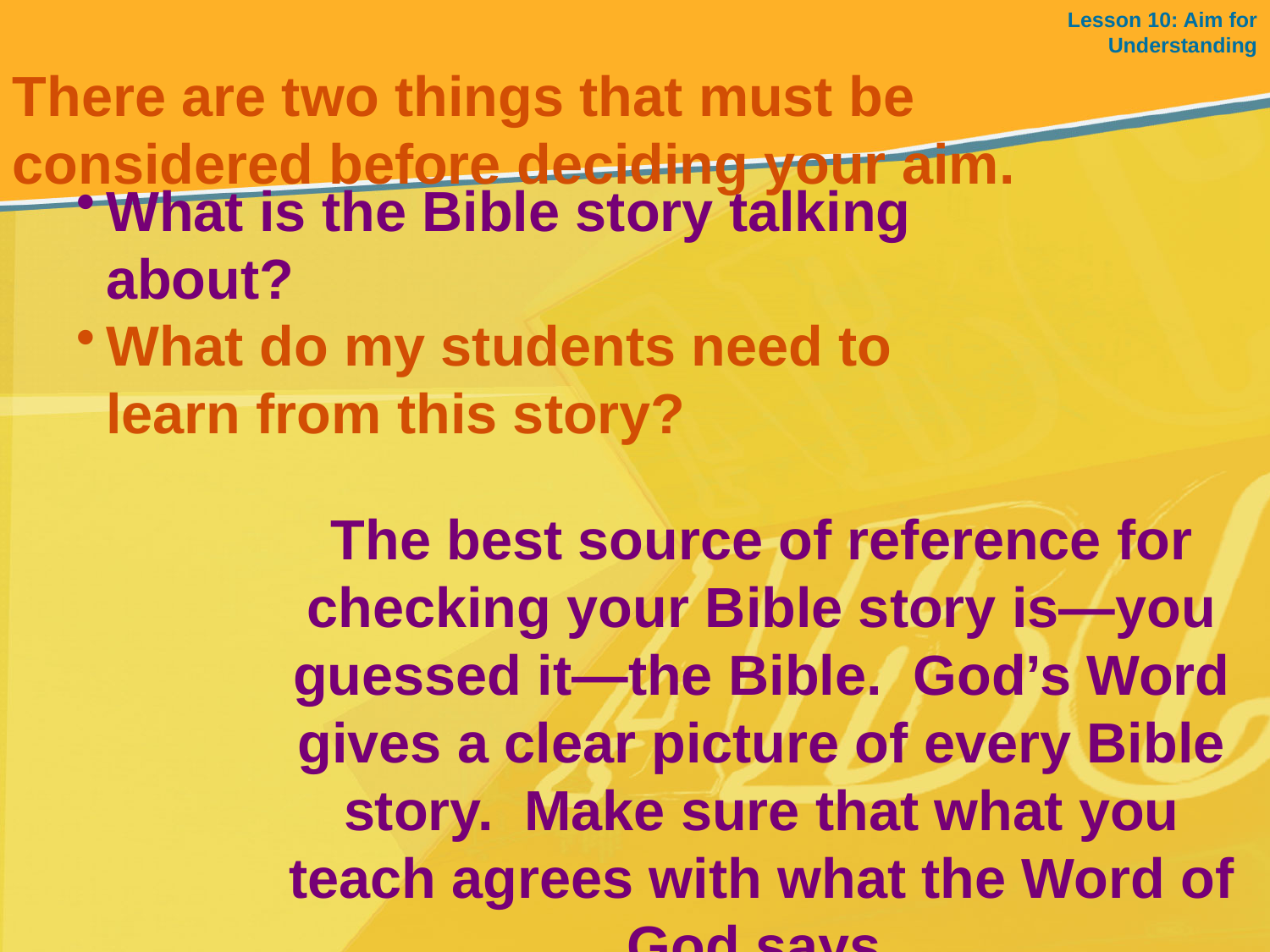

Lesson 10: Aim for Understanding
There are two things that must be considered before deciding your aim.
What is the Bible story talking about?
What do my students need to learn from this story?
The best source of reference for checking your Bible story is—you guessed it—the Bible.  God’s Word gives a clear picture of every Bible story.  Make sure that what you teach agrees with what the Word of God says.